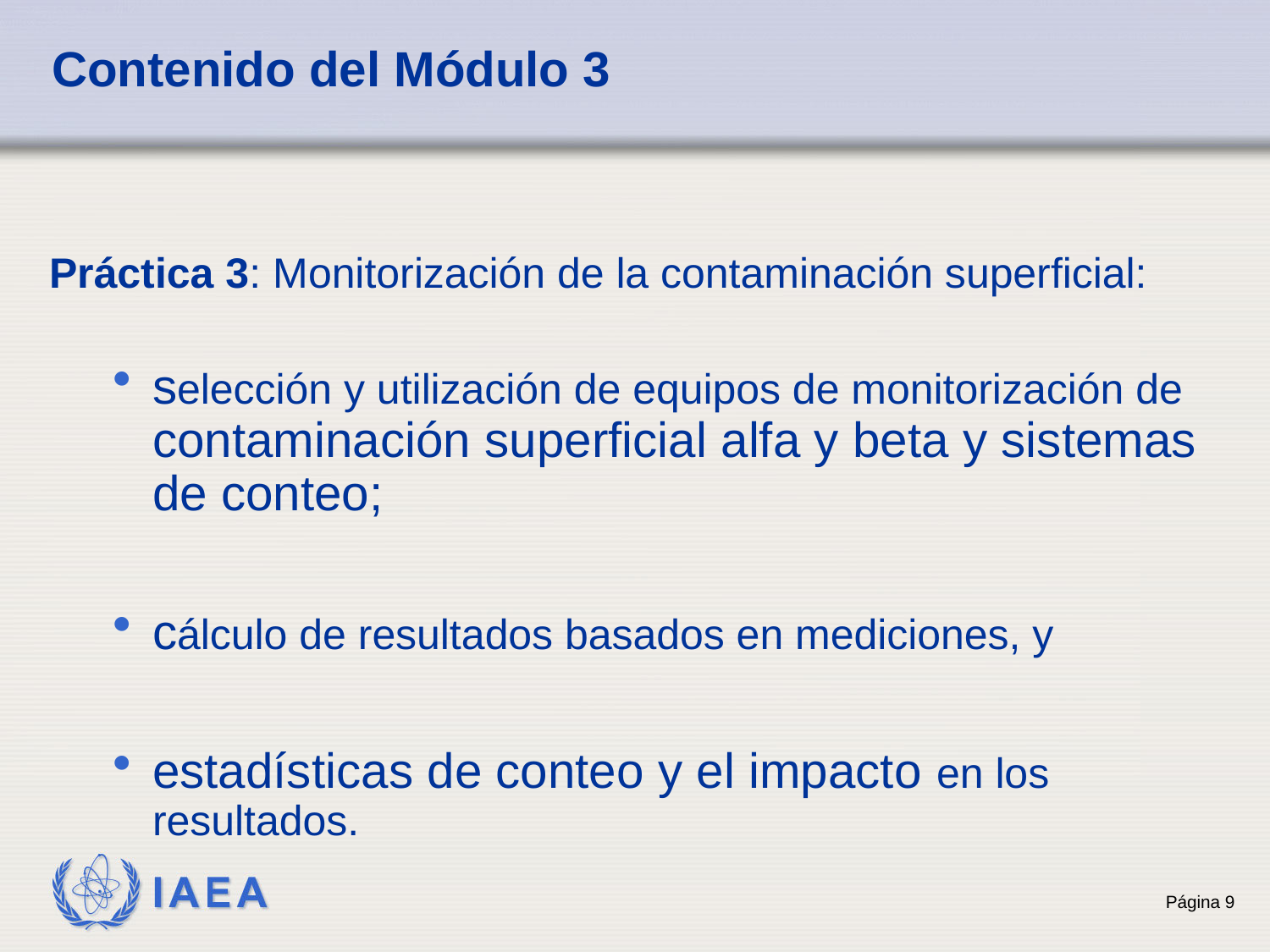

# Contenido del Módulo 3

Práctica 3: Monitorización de la contaminación superficial:

selección y utilización de equipos de monitorización de contaminación superficial alfa y beta y sistemas de conteo;

cálculo de resultados basados en mediciones, y

estadísticas de conteo y el impacto en los resultados.
9